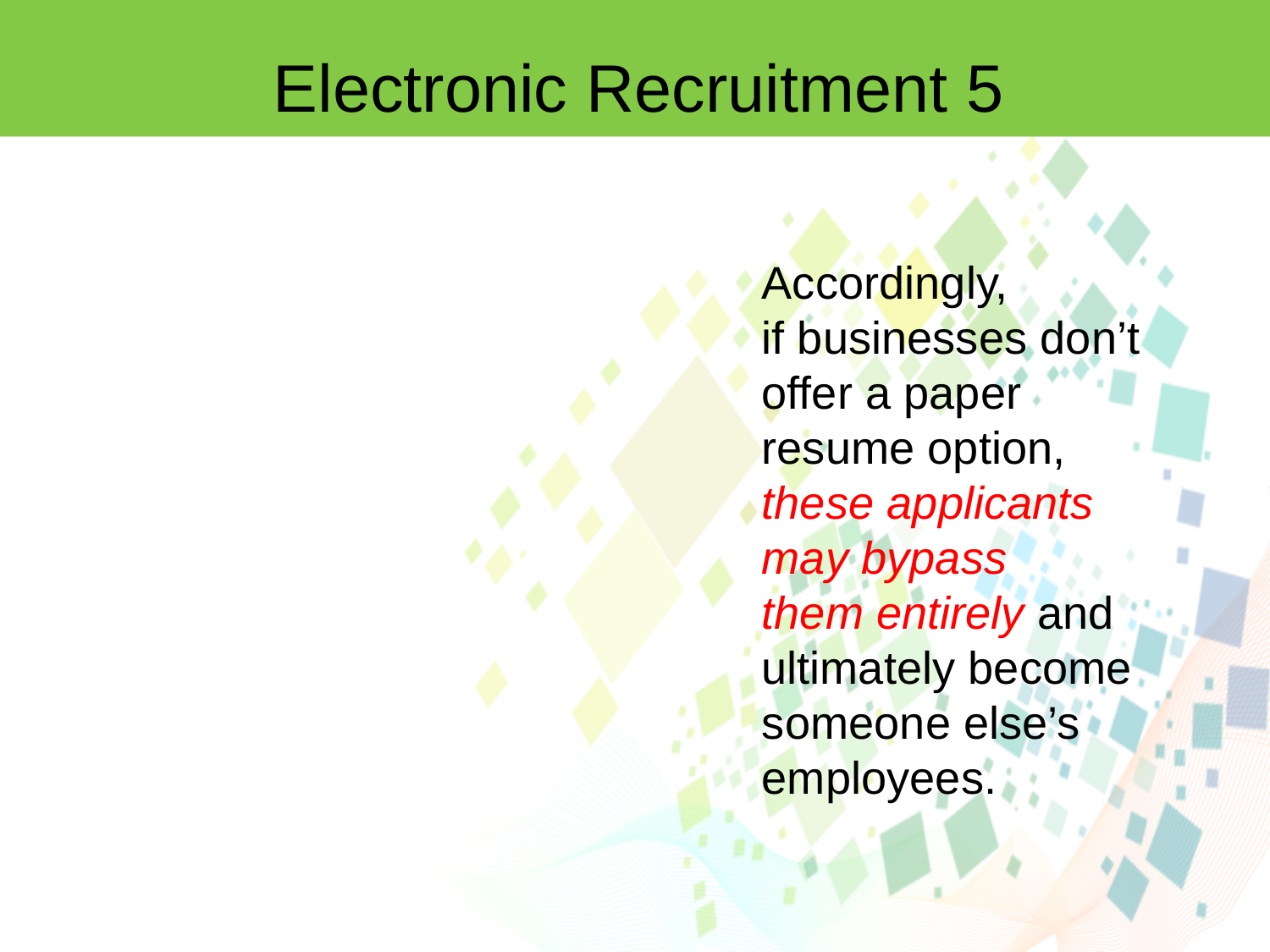

Electronic Recruitment 5
Accordingly,
if businesses don’t offer a paper resume option, these applicants may bypass
them entirely and ultimately become someone else’s employees.